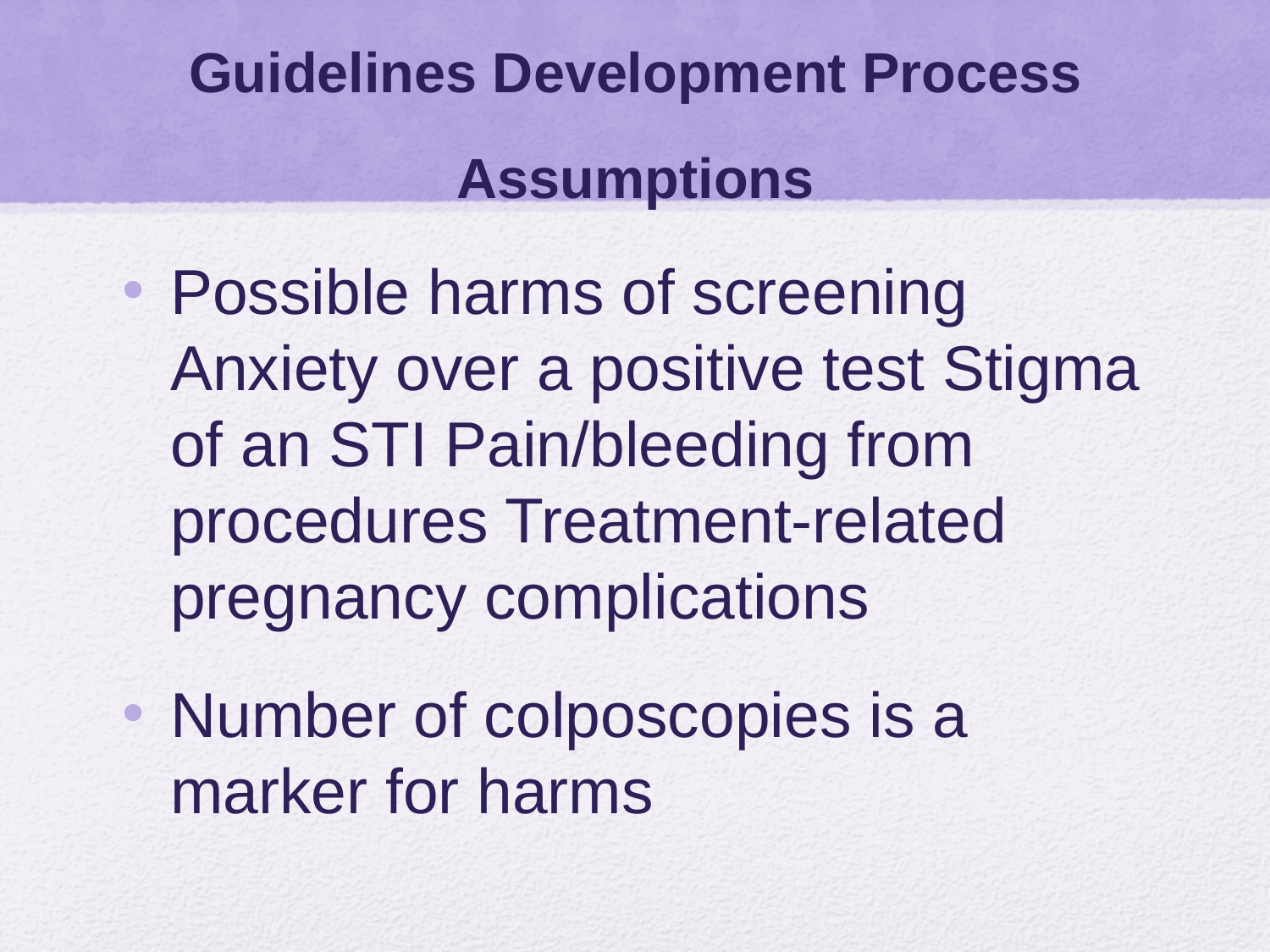

# Guidelines Development Process Assumptions
Possible harms of screening Anxiety over a positive test Stigma of an STI Pain/bleeding from procedures Treatment-related pregnancy complications
Number of colposcopies is a marker for harms